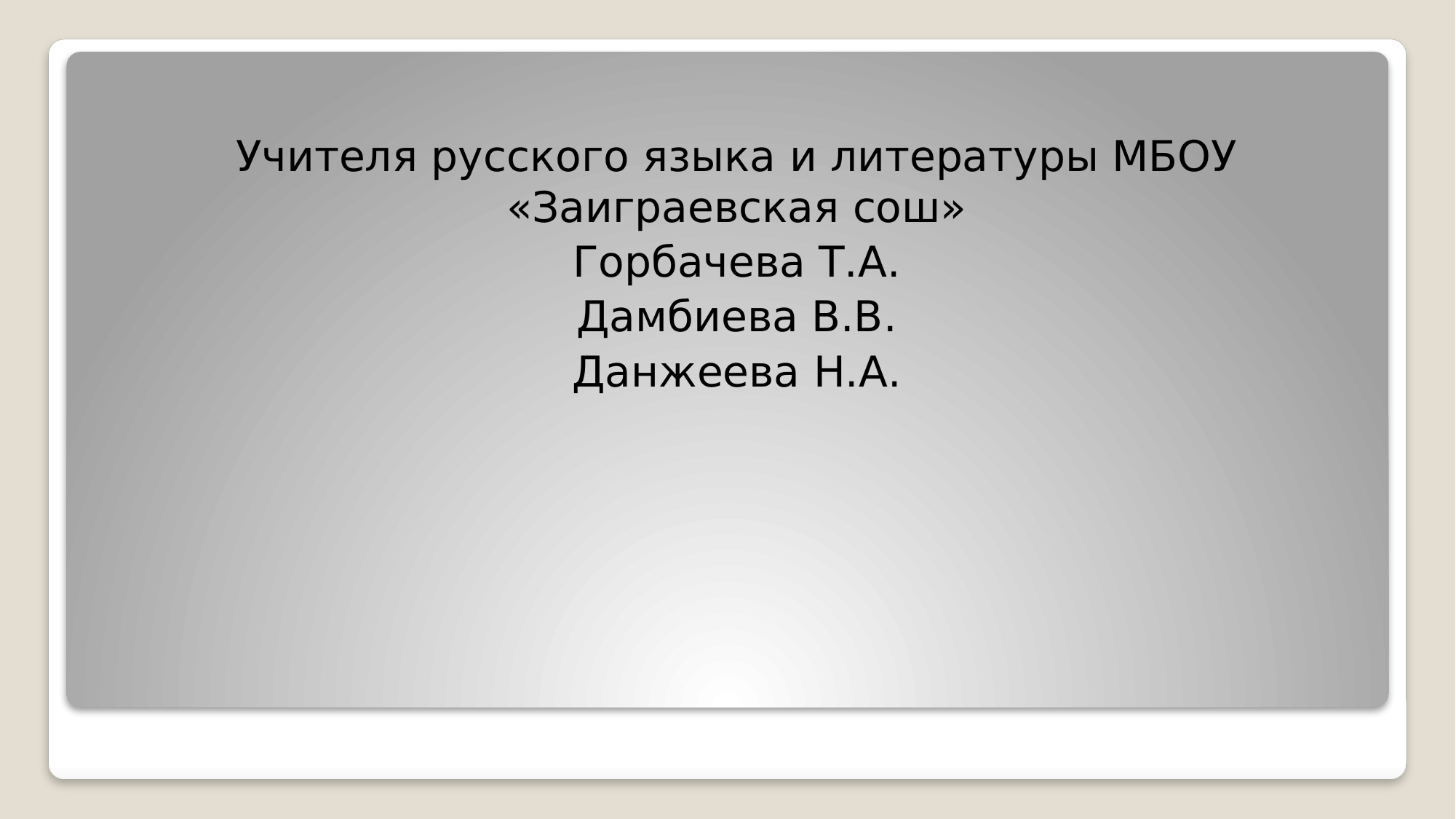

Учителя русского языка и литературы МБОУ «Заиграевская сош»
Горбачева Т.А.
Дамбиева В.В.
Данжеева Н.А.
#